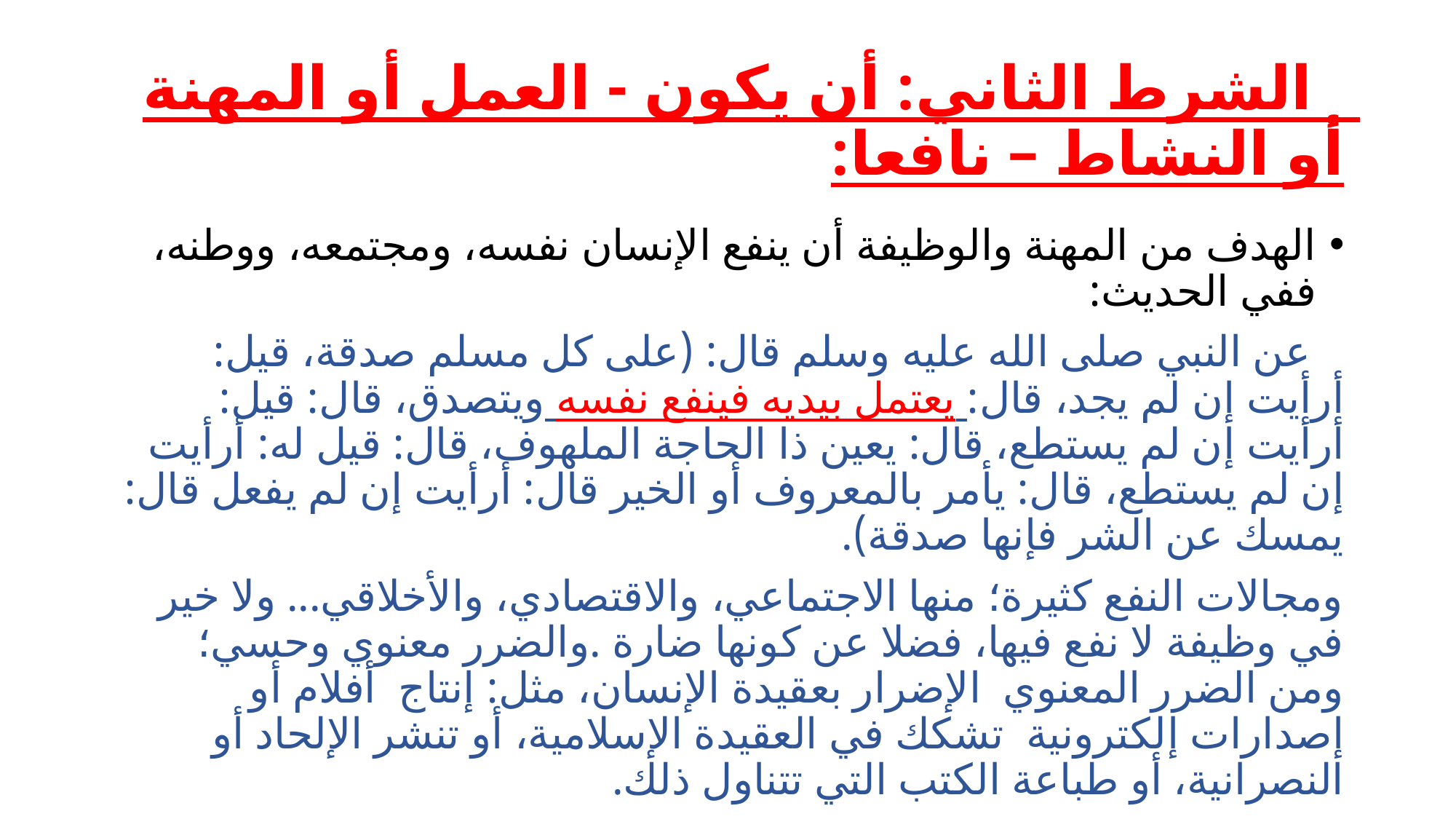

# الشرط الثاني: أن يكون - العمل أو المهنة أو النشاط – نافعا:
الهدف من المهنة والوظيفة أن ينفع الإنسان نفسه، ومجتمعه، ووطنه، ففي الحديث:
   عن النبي صلى الله عليه وسلم قال: (على كل مسلم صدقة، قيل: أرأيت إن لم يجد، قال: يعتمل بيديه فينفع نفسه ويتصدق، قال: قيل: أرأيت إن لم يستطع، قال: يعين ذا الحاجة الملهوف، قال: قيل له: أرأيت إن لم يستطع، قال: يأمر بالمعروف أو الخير قال: أرأيت إن لم يفعل قال: يمسك عن الشر فإنها صدقة).
ومجالات النفع كثيرة؛ منها الاجتماعي، والاقتصادي، والأخلاقي... ولا خير في وظيفة لا نفع فيها، فضلا عن كونها ضارة .والضرر معنوي وحسي؛ ومن الضرر المعنوي  الإضرار بعقيدة الإنسان، مثل: إنتاج  أفلام أو إصدارات إلكترونية  تشكك في العقيدة الإسلامية، أو تنشر الإلحاد أو النصرانية، أو طباعة الكتب التي تتناول ذلك.